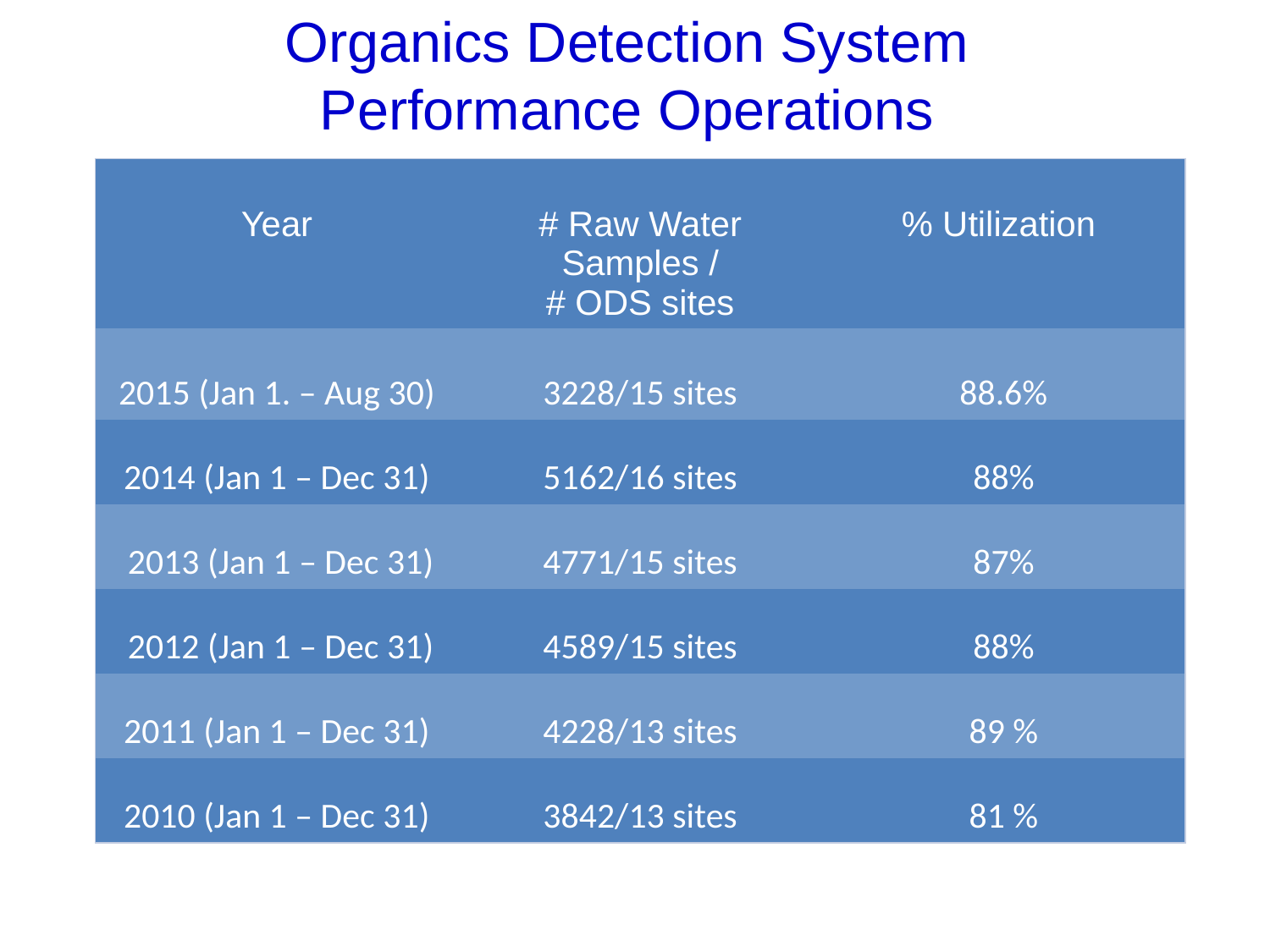

Organics Detection System
Performance Operations
| Year | # Raw Water Samples / # ODS sites | % Utilization |
| --- | --- | --- |
| 2015 (Jan 1. – Aug 30) | 3228/15 sites | 88.6% |
| 2014 (Jan 1 – Dec 31) | 5162/16 sites | 88% |
| 2013 (Jan 1 – Dec 31) | 4771/15 sites | 87% |
| 2012 (Jan 1 – Dec 31) | 4589/15 sites | 88% |
| 2011 (Jan 1 – Dec 31) | 4228/13 sites | 89 % |
| 2010 (Jan 1 – Dec 31) | 3842/13 sites | 81 % |